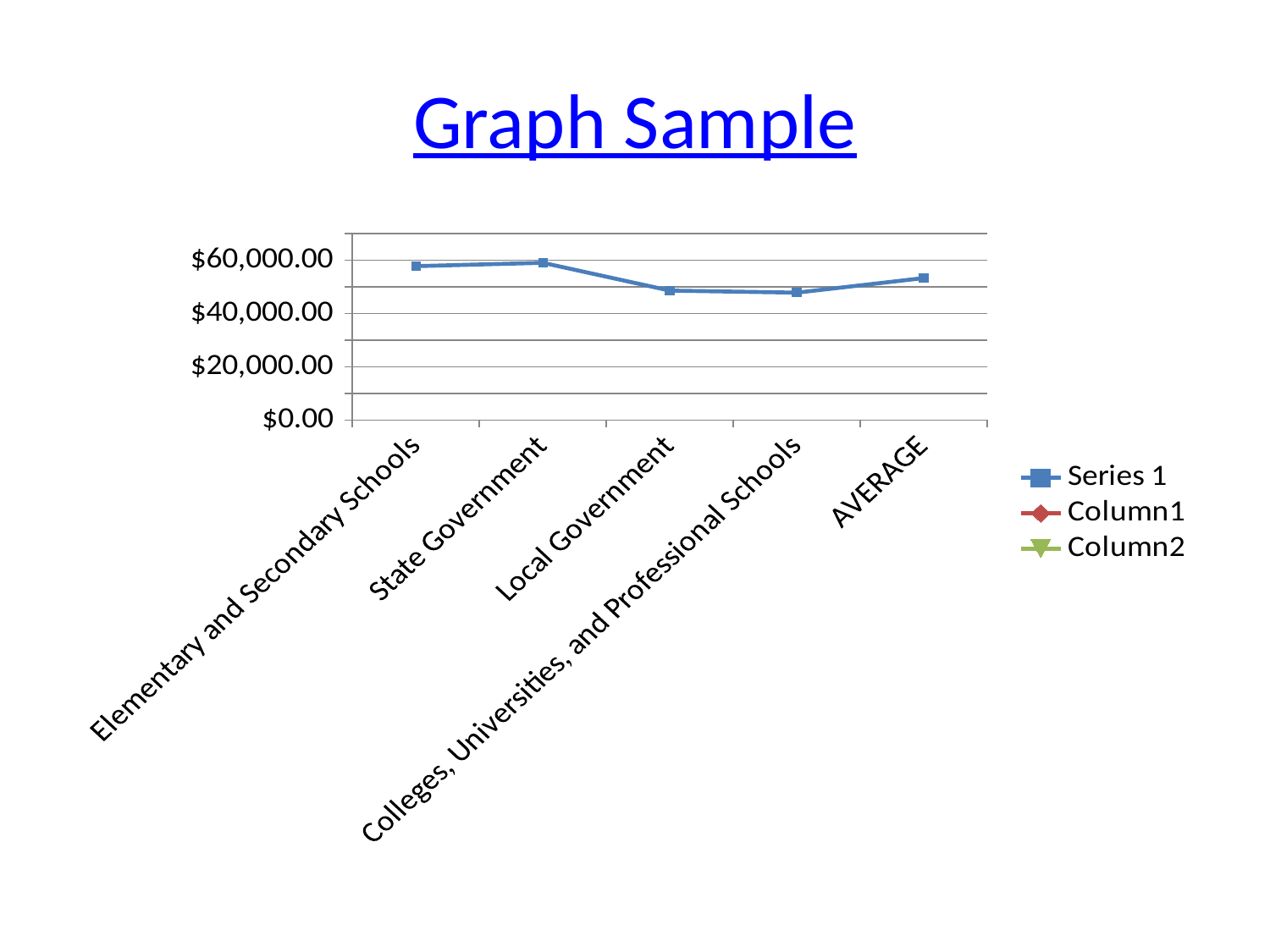

# Graph Sample

### Chart

| Category | Series 1 | Column1 | Column2 |
|---|---|---|---|
| Elementary and Secondary Schools | 57810.0 | None | None |
| State Government | 59070.0 | None | None |
| Local Government | 48630.0 | None | None |
| Colleges, Universities, and Professional Schools | 47860.0 | None | None |
| AVERAGE | 53342.0 | None | None |